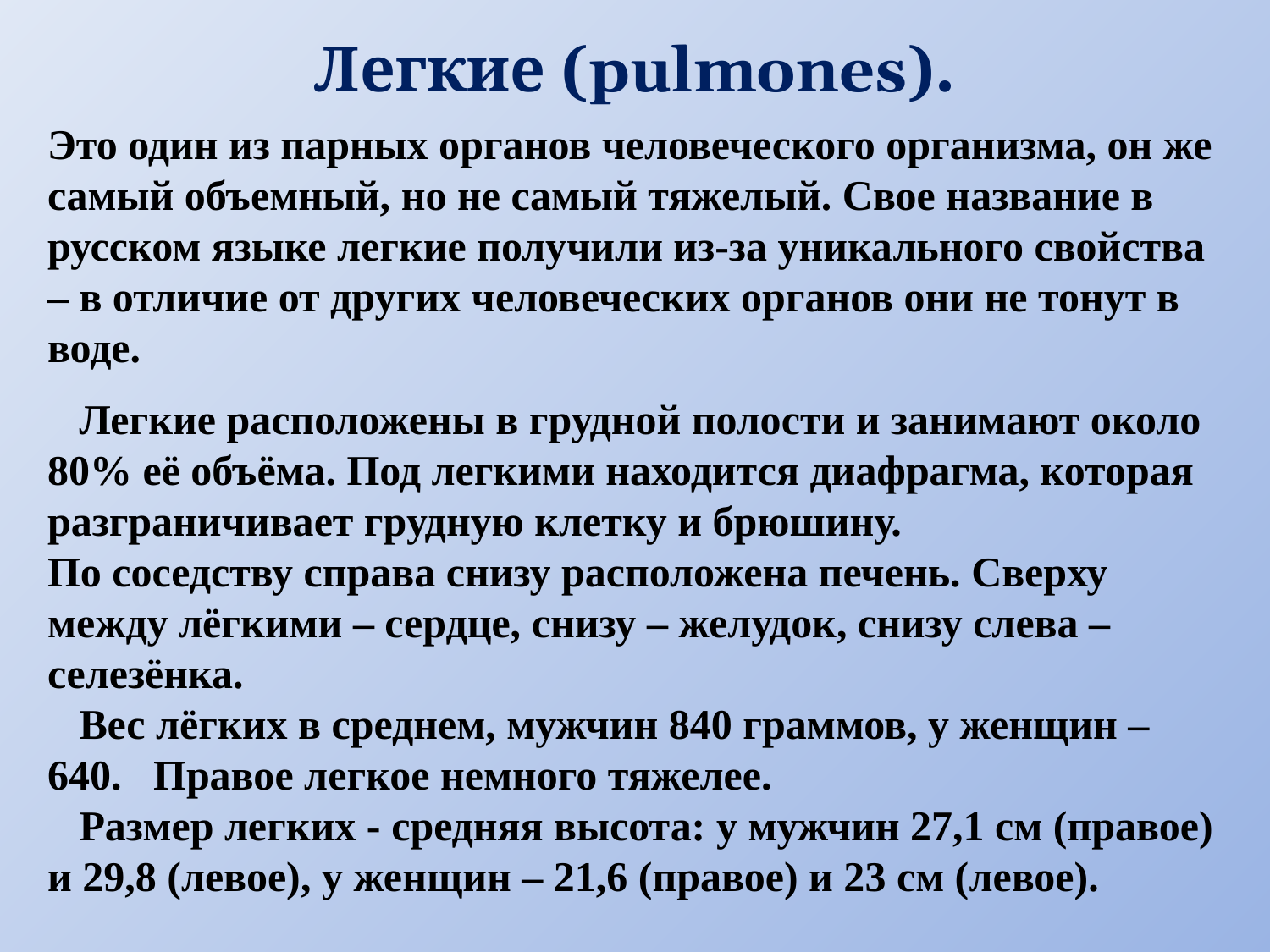

# Легкие (pulmones).
Это один из парных органов человеческого организма, он же самый объемный, но не самый тяжелый. Свое название в русском языке легкие получили из-за уникального свойства – в отличие от других человеческих органов они не тонут в воде.
   Легкие расположены в грудной полости и занимают около 80% её объёма. Под легкими находится диафрагма, которая разграничивает грудную клетку и брюшину.
По соседству справа снизу расположена печень. Сверху между лёгкими – сердце, снизу – желудок, снизу слева – селезёнка.
   Вес лёгких в среднем, мужчин 840 граммов, у женщин – 640.   Правое легкое немного тяжелее.
   Размер легких - средняя высота: у мужчин 27,1 см (правое) и 29,8 (левое), у женщин – 21,6 (правое) и 23 см (левое).